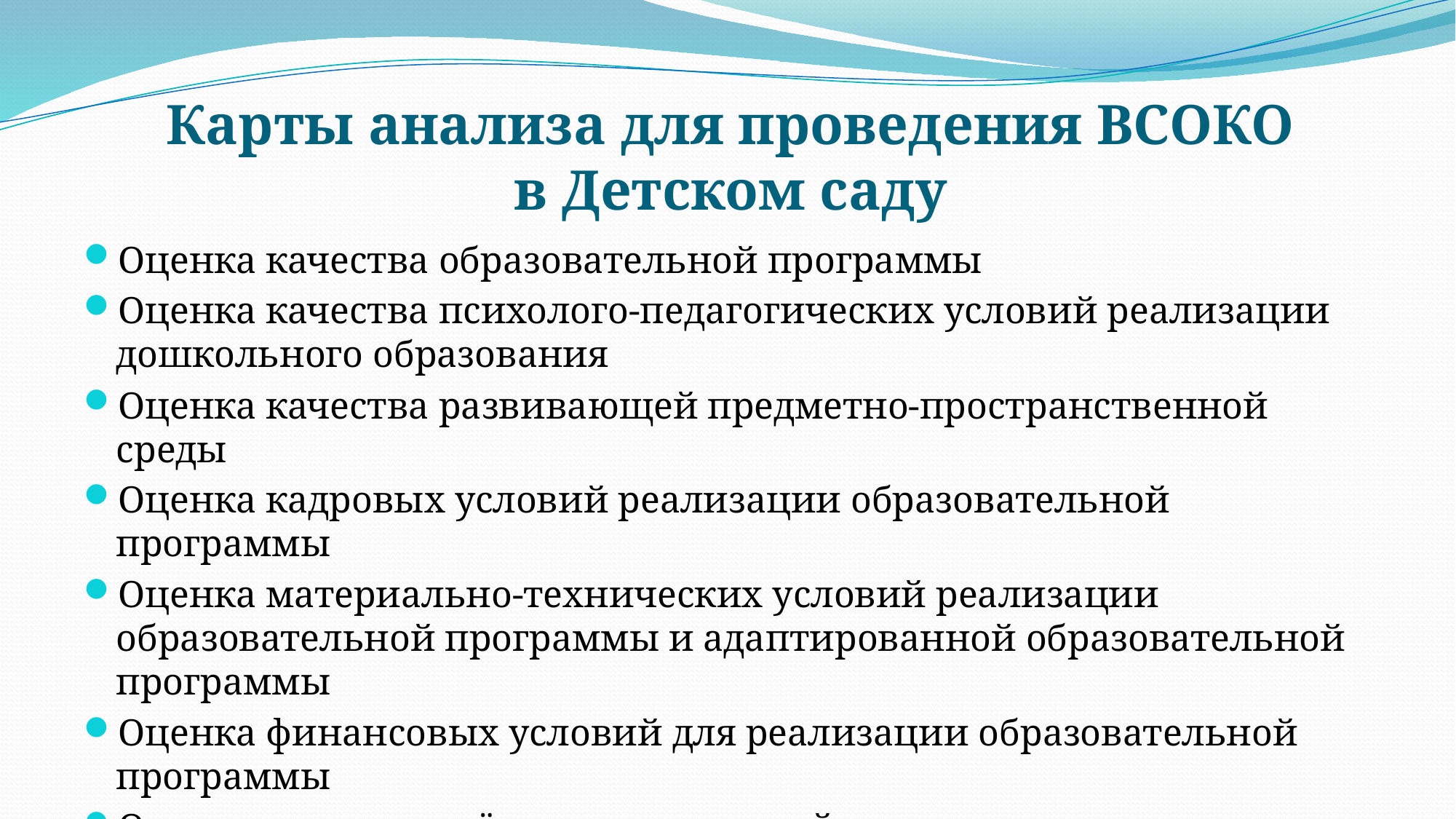

# Карты анализа для проведения ВСОКО в Детском саду
Оценка качества образовательной программы
Оценка качества психолого-педагогических условий реализации дошкольного образования
Оценка качества развивающей предметно-пространственной среды
Оценка кадровых условий реализации образовательной программы
Оценка материально-технических условий реализации образовательной программы и адаптированной образовательной программы
Оценка финансовых условий для реализации образовательной программы
Оценка удовлетворённости родителей качеством организации образовательного процесса в Детском саду